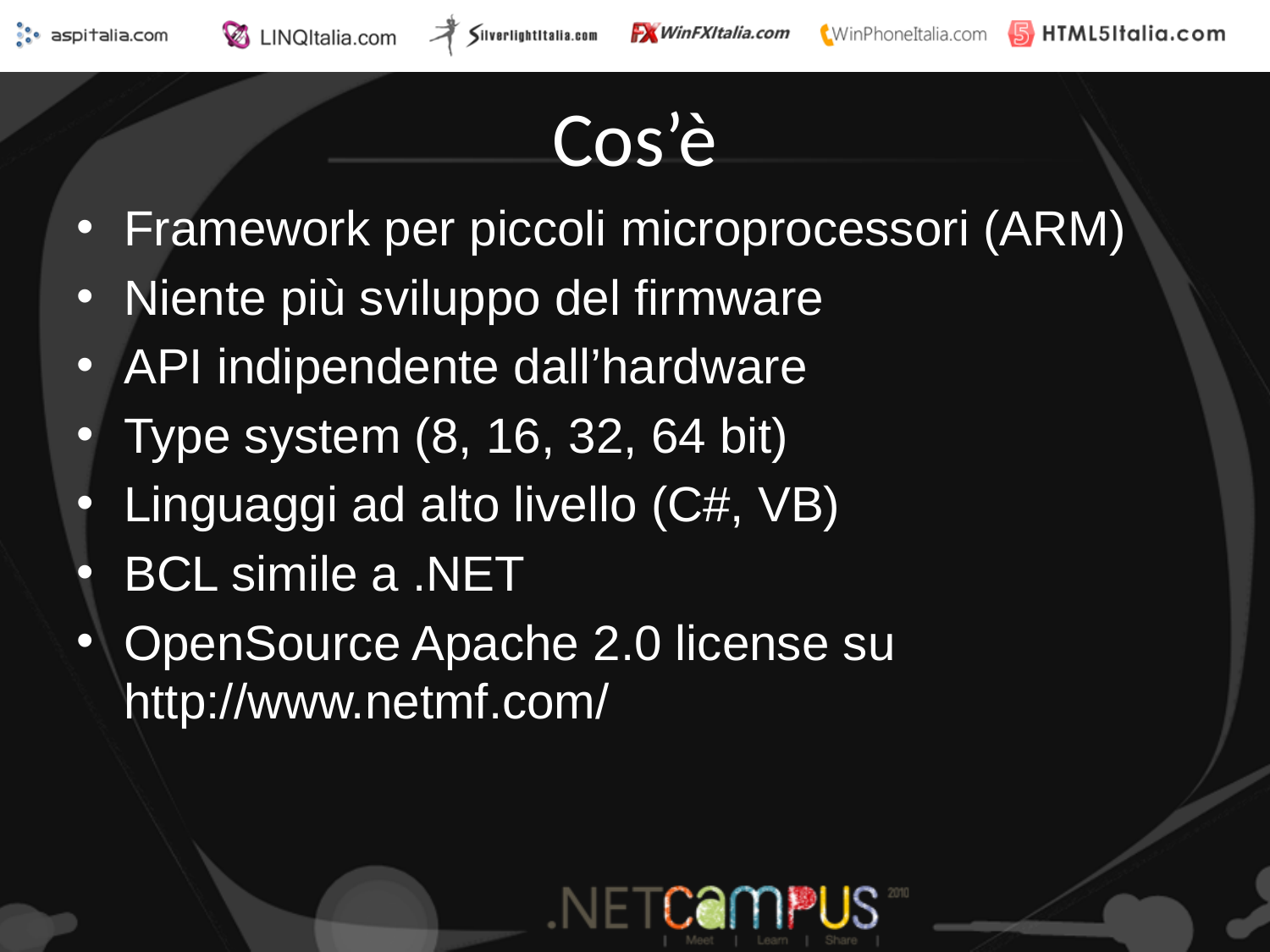

# Cos’è
Framework per piccoli microprocessori (ARM)
Niente più sviluppo del firmware
API indipendente dall’hardware
Type system (8, 16, 32, 64 bit)
Linguaggi ad alto livello (C#, VB)
BCL simile a .NET
OpenSource Apache 2.0 license su http://www.netmf.com/